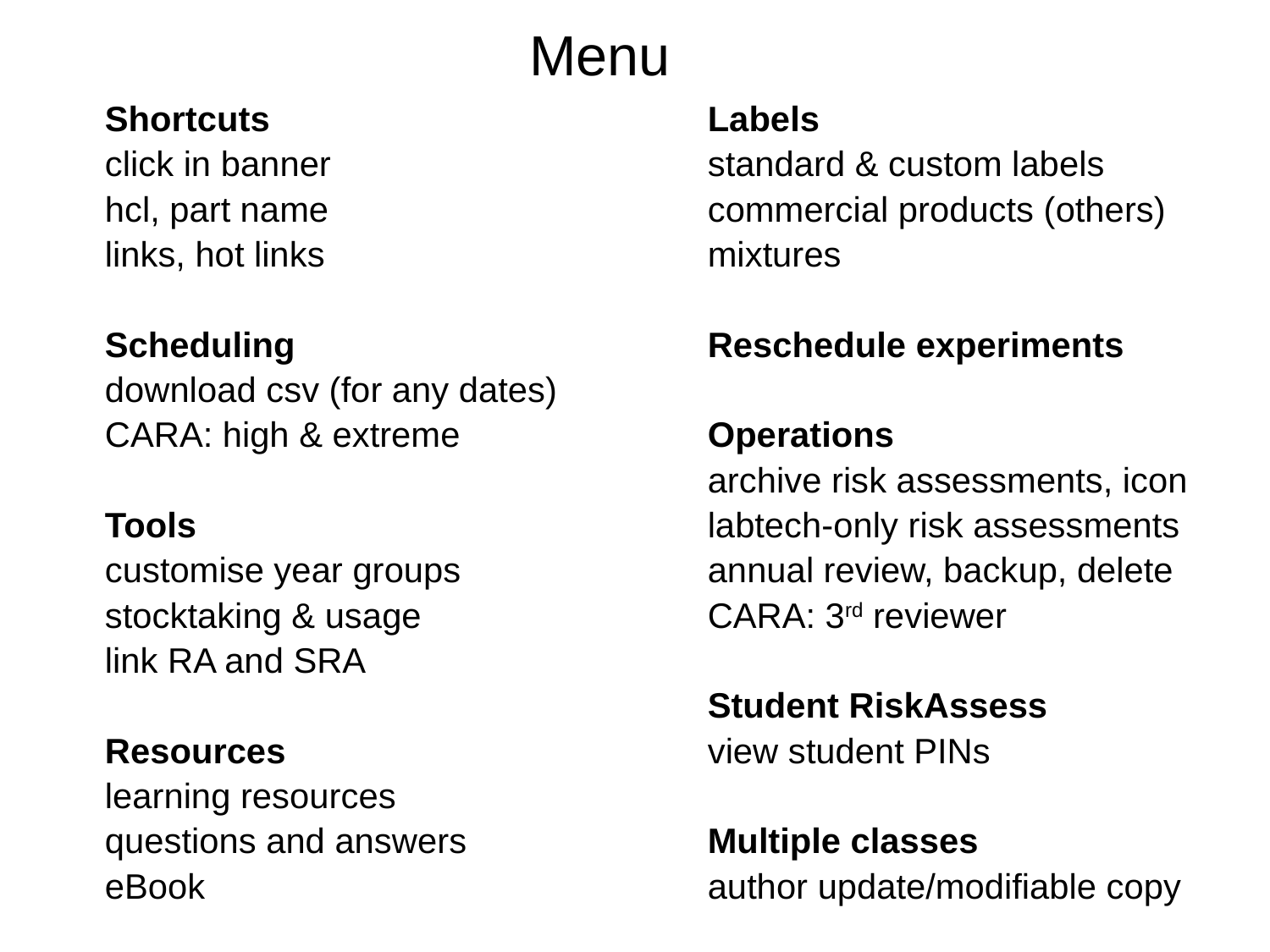

# Menu
Shortcuts
click in banner
hcl, part name
links, hot links

Scheduling
download csv (for any dates)
CARA: high & extreme

Tools
customise year groups
stocktaking & usage
link RA and SRA

Resources
learning resources
questions and answers
eBook

Labels
standard & custom labels
commercial products (others)
mixtures

Reschedule experiments

Operations
archive risk assessments, icon
labtech-only risk assessments
annual review, backup, delete
CARA: 3rd reviewer

Student RiskAssess
view student PINs

Multiple classes
author update/modifiable copy